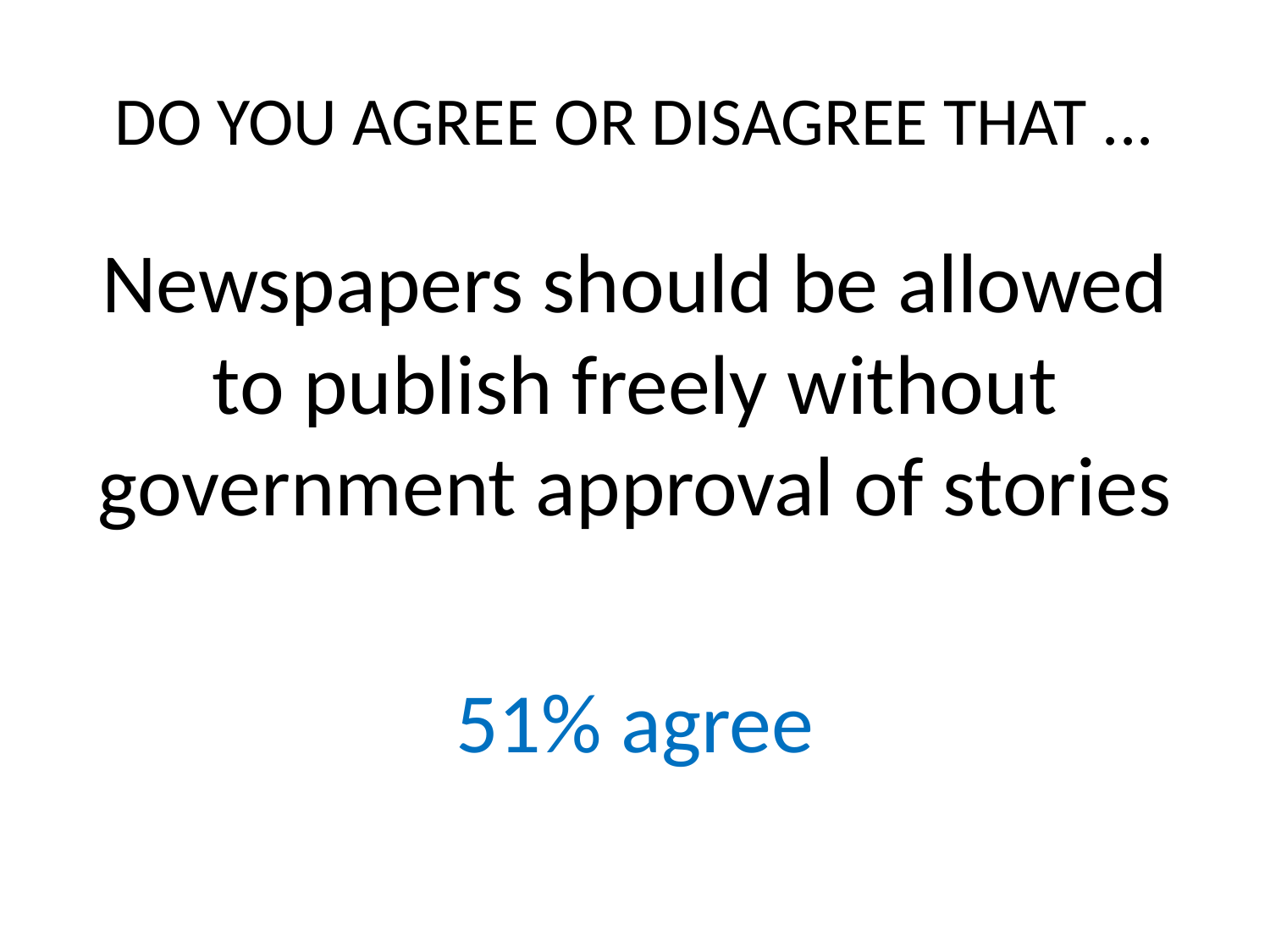

# DO YOU AGREE OR DISAGREE THAT ...
Newspapers should be allowed to publish freely without government approval of stories

51% agree